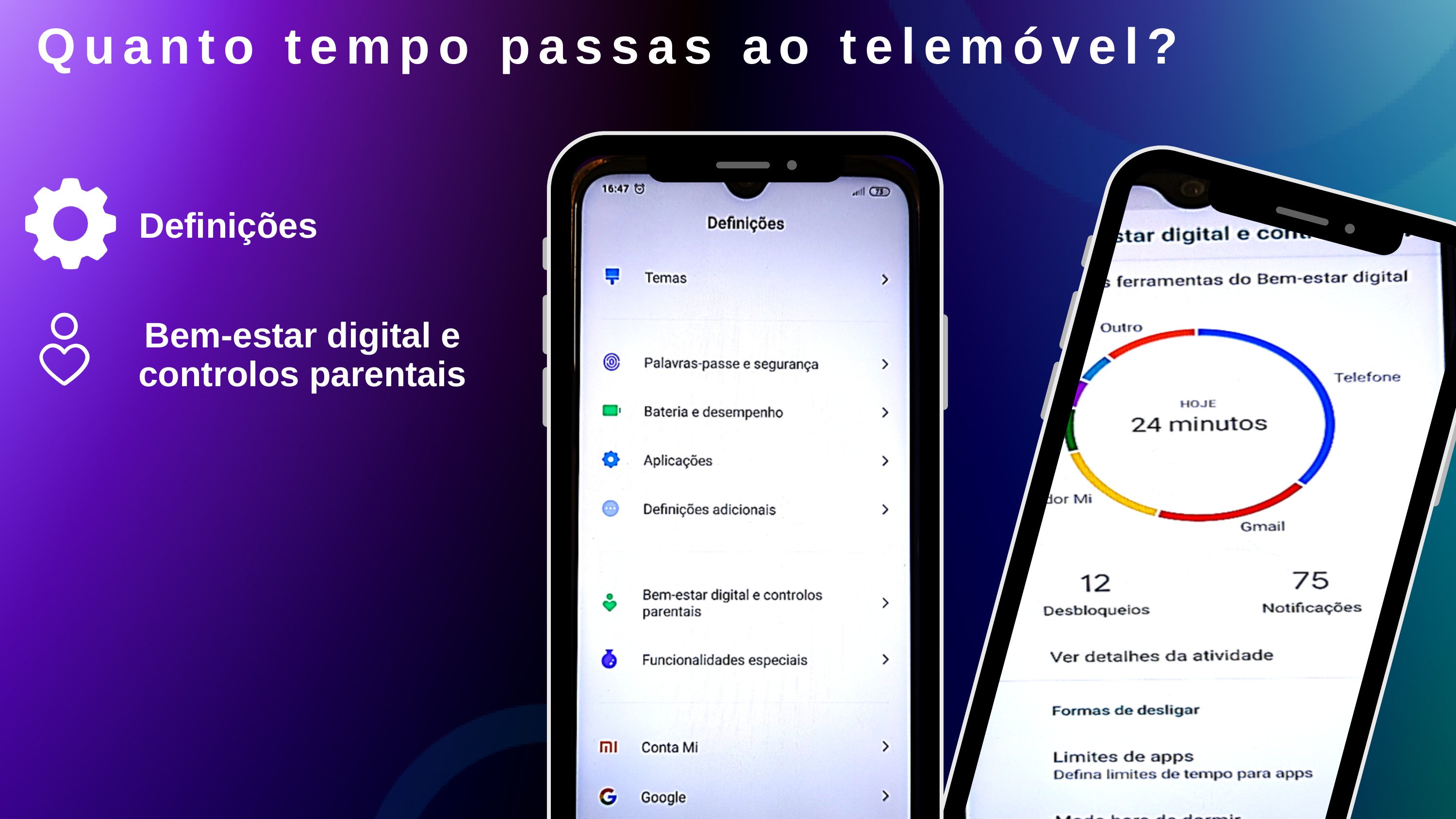

Quanto tempo passas ao telemóvel?

Definições

Bem-estar digital e controlos parentais